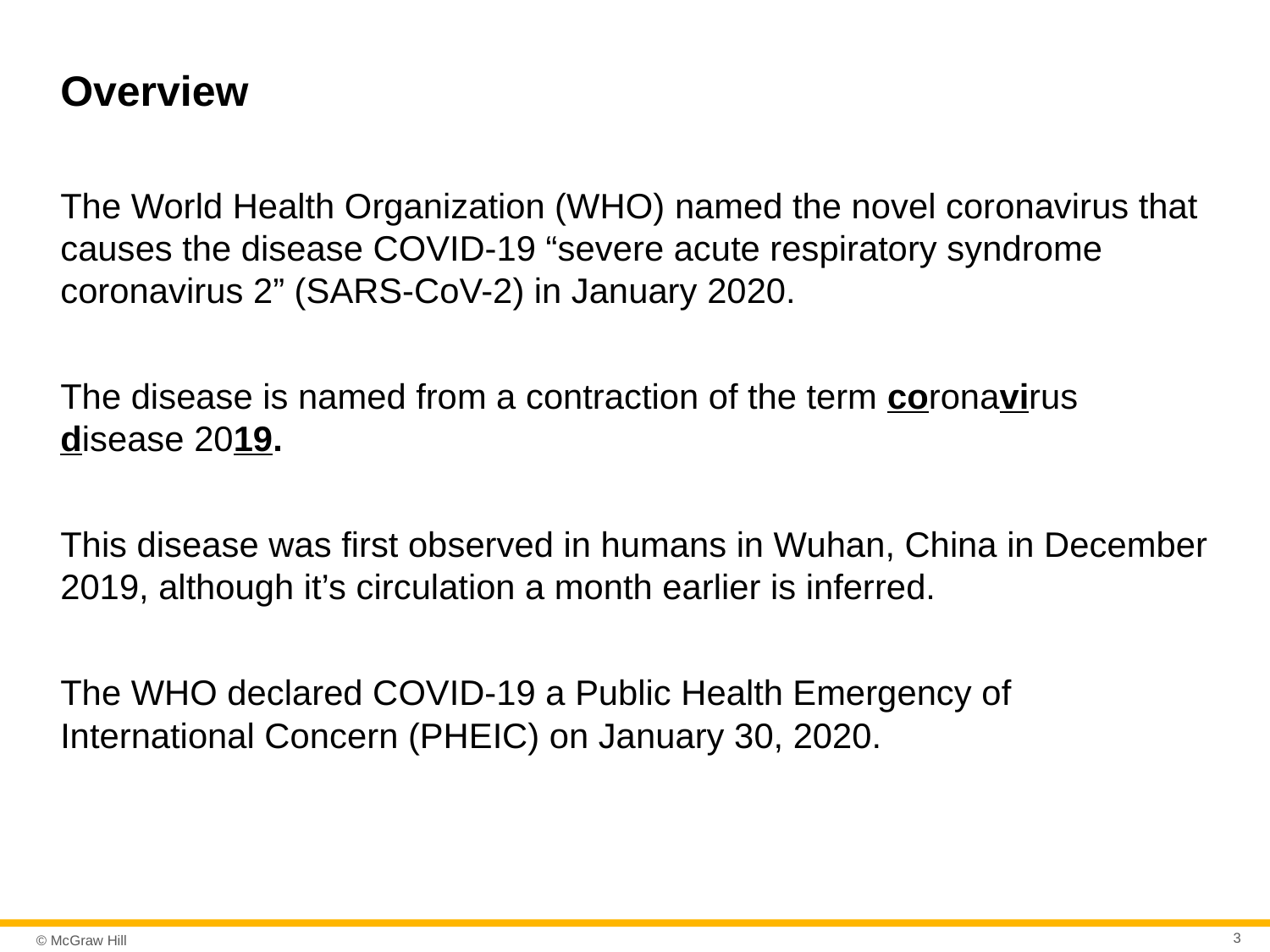

# Overview
The World Health Organization (WHO) named the novel coronavirus that causes the disease COVID-19 “severe acute respiratory syndrome coronavirus 2” (SARS-CoV-2) in January 2020.
The disease is named from a contraction of the term coronavirus disease 2019.
This disease was first observed in humans in Wuhan, China in December 2019, although it’s circulation a month earlier is inferred.
The WHO declared COVID-19 a Public Health Emergency of International Concern (PHEIC) on January 30, 2020.